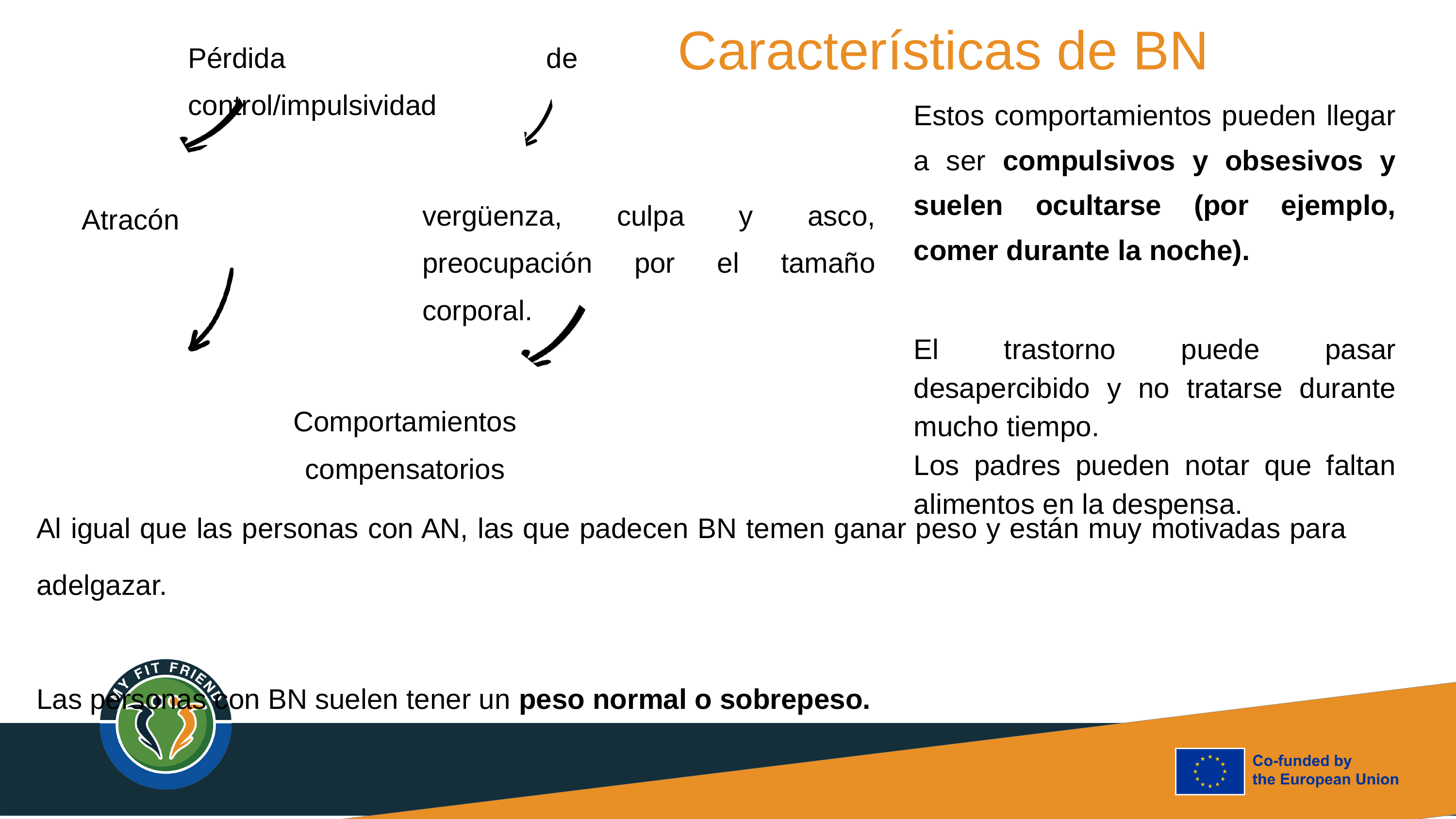

Características de BN
Pérdida de control/impulsividad

Estos comportamientos pueden llegar a ser compulsivos y obsesivos y suelen ocultarse (por ejemplo, comer durante la noche).

vergüenza, culpa y asco, preocupación por el tamaño corporal.
Atracón

El trastorno puede pasar desapercibido y no tratarse durante mucho tiempo.
Los padres pueden notar que faltan alimentos en la despensa.

Comportamientos compensatorios
Al igual que las personas con AN, las que padecen BN temen ganar peso y están muy motivadas para adelgazar.

Las personas con BN suelen tener un peso normal o sobrepeso.